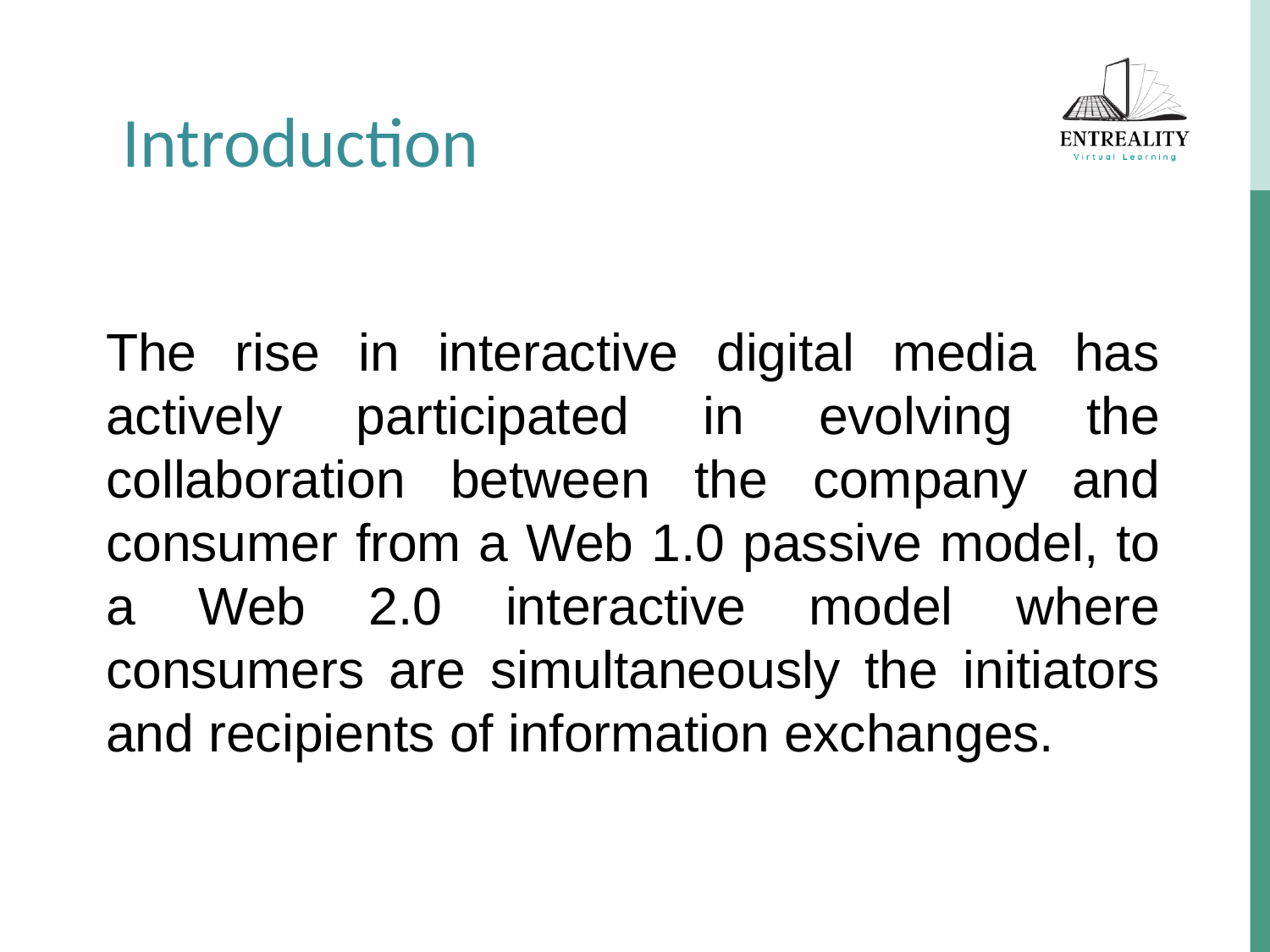

Introduction
The rise in interactive digital media has actively participated in evolving the collaboration between the company and consumer from a Web 1.0 passive model, to a Web 2.0 interactive model where consumers are simultaneously the initiators and recipients of information exchanges.